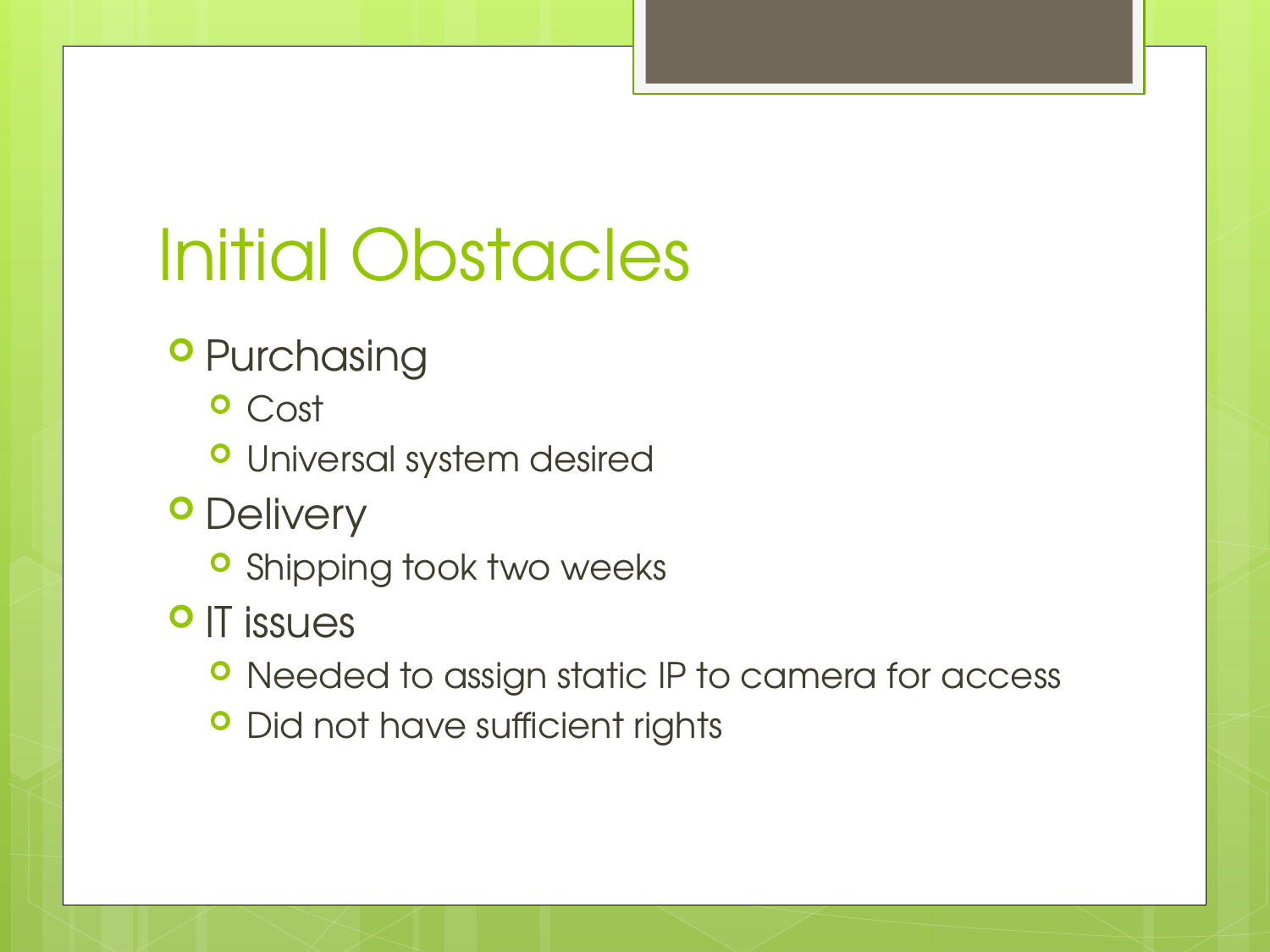

# Initial Obstacles
Purchasing
Cost
Universal system desired
Delivery
Shipping took two weeks
IT issues
Needed to assign static IP to camera for access
Did not have sufficient rights